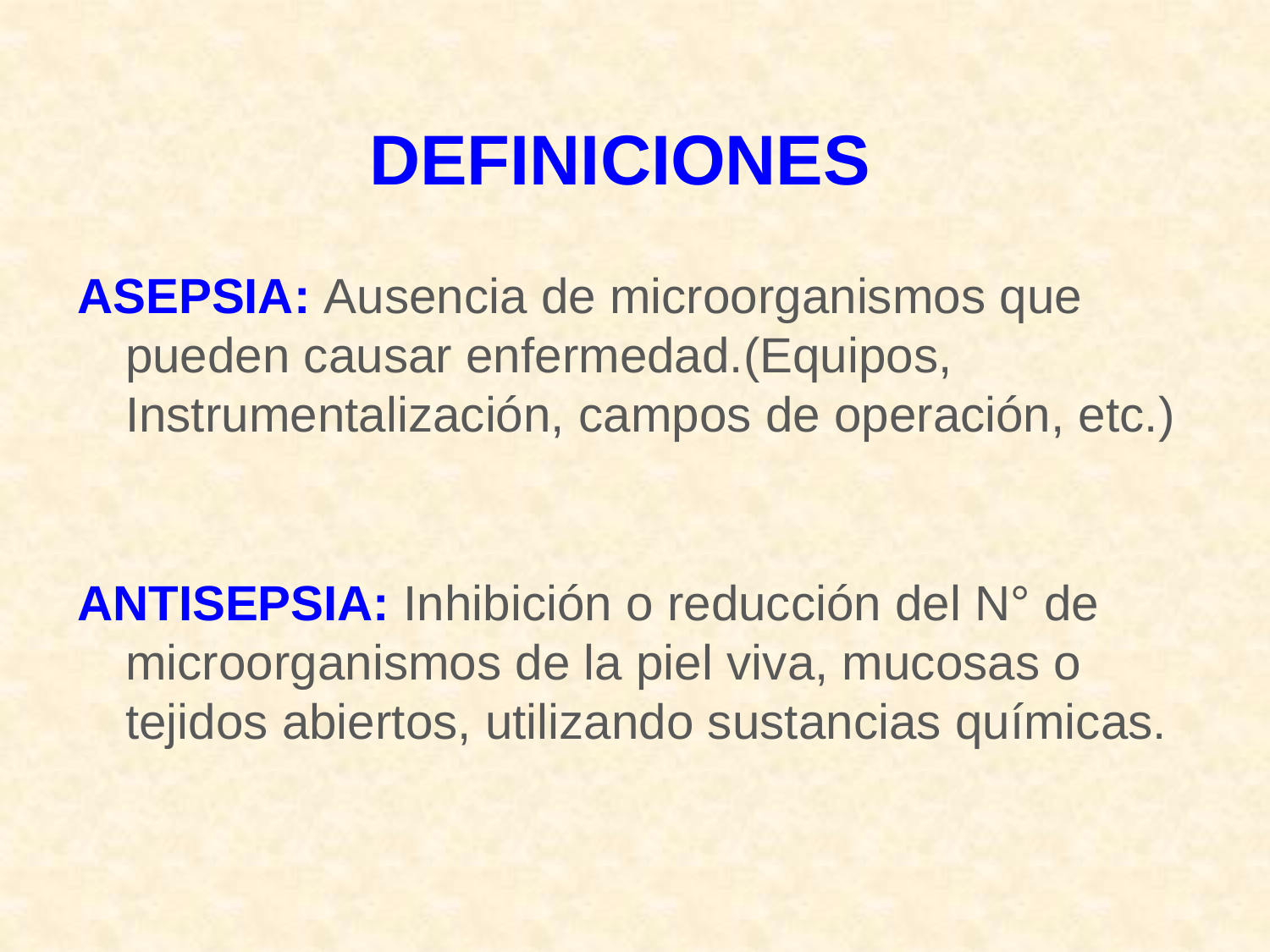

# DEFINICIONES
ASEPSIA: Ausencia de microorganismos que pueden causar enfermedad.(Equipos, Instrumentalización, campos de operación, etc.)

ANTISEPSIA: Inhibición o reducción del N° de microorganismos de la piel viva, mucosas o tejidos abiertos, utilizando sustancias químicas.